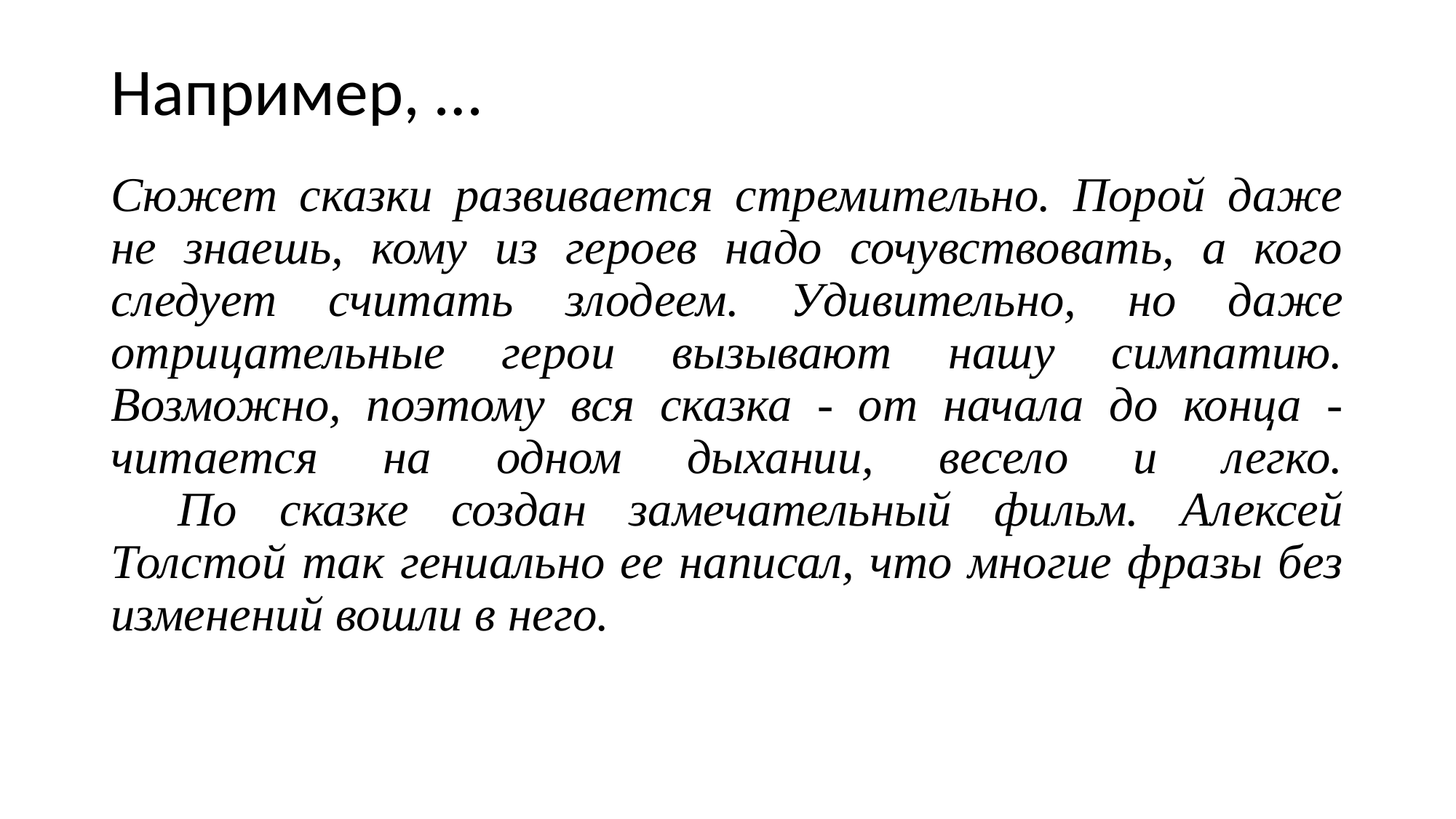

# Например, …
Сюжет сказки развивается стремительно. Порой даже не знаешь, кому из героев надо сочувствовать, а кого следует считать злодеем. Удивительно, но даже отрицательные герои вызывают нашу симпатию. Возможно, поэтому вся сказка - от начала до конца - читается на одном дыхании, весело и легко.
   По сказке создан замечательный фильм. Алексей Толстой так гениально ее написал, что многие фразы без изменений вошли в него.